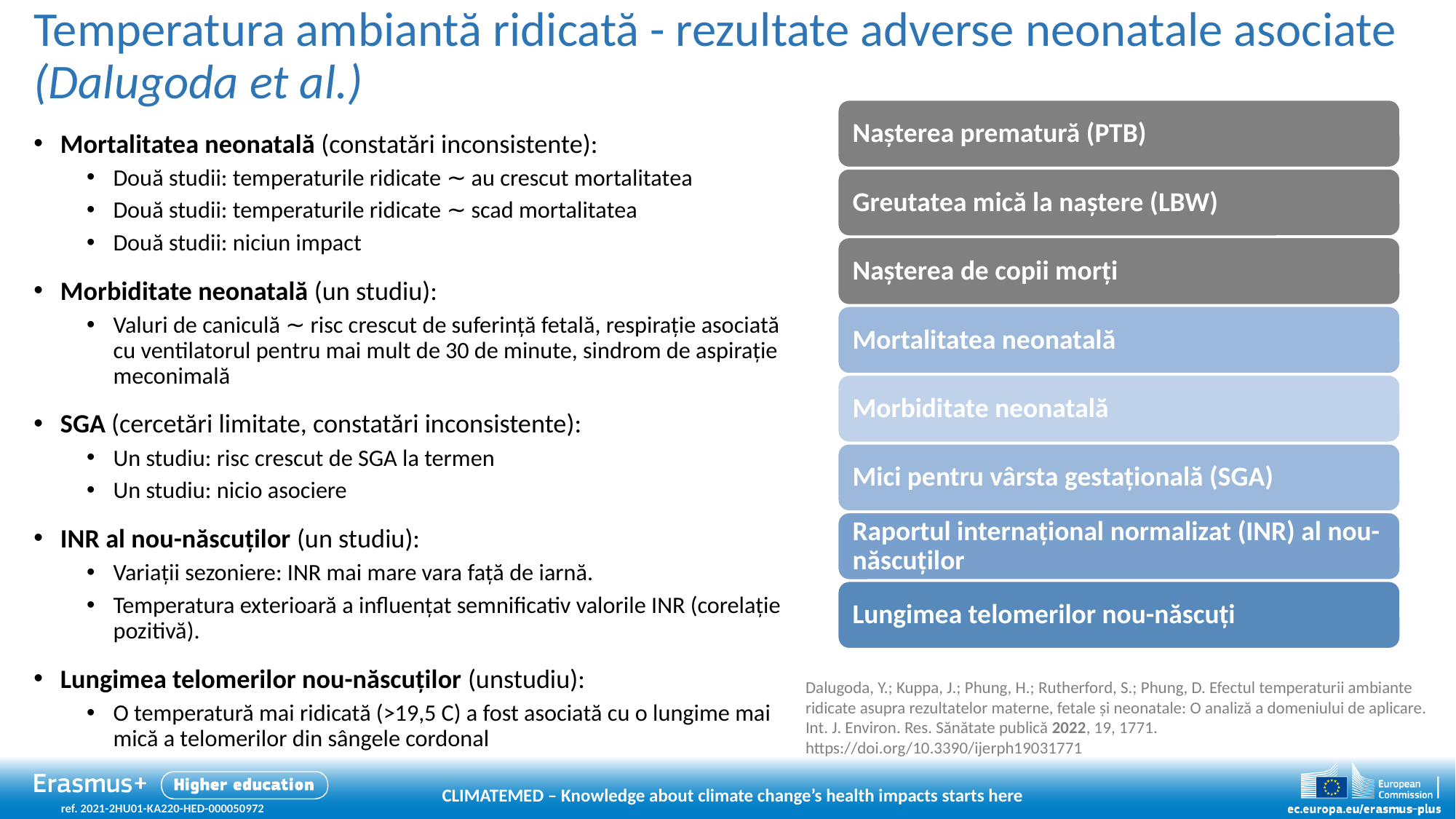

# Temperatura ambiantă ridicată - rezultate adverse neonatale asociate (Dalugoda et al.)
Nașterea prematură (PTB)
Greutatea mică la naștere (LBW)
Nașterea de copii morți
Mortalitatea neonatală
Morbiditate neonatală
Mici pentru vârsta gestațională (SGA)
Raportul internațional normalizat (INR) al nou-născuților
Lungimea telomerilor nou-născuți
Mortalitatea neonatală (constatări inconsistente):
Două studii: temperaturile ridicate ∼ au crescut mortalitatea
Două studii: temperaturile ridicate ∼ scad mortalitatea
Două studii: niciun impact
Morbiditate neonatală (un studiu):
Valuri de caniculă ∼ risc crescut de suferință fetală, respirație asociată cu ventilatorul pentru mai mult de 30 de minute, sindrom de aspirație meconimală
SGA (cercetări limitate, constatări inconsistente):
Un studiu: risc crescut de SGA la termen
Un studiu: nicio asociere
INR al nou-născuților (un studiu):
Variații sezoniere: INR mai mare vara față de iarnă.
Temperatura exterioară a influențat semnificativ valorile INR (corelație pozitivă).
Lungimea telomerilor nou-născuților (unstudiu):
O temperatură mai ridicată (>19,5 C) a fost asociată cu o lungime mai mică a telomerilor din sângele cordonal

Dalugoda, Y.; Kuppa, J.; Phung, H.; Rutherford, S.; Phung, D. Efectul temperaturii ambiante ridicate asupra rezultatelor materne, fetale și neonatale: O analiză a domeniului de aplicare. Int. J. Environ. Res. Sănătate publică 2022, 19, 1771. https://doi.org/10.3390/ijerph19031771